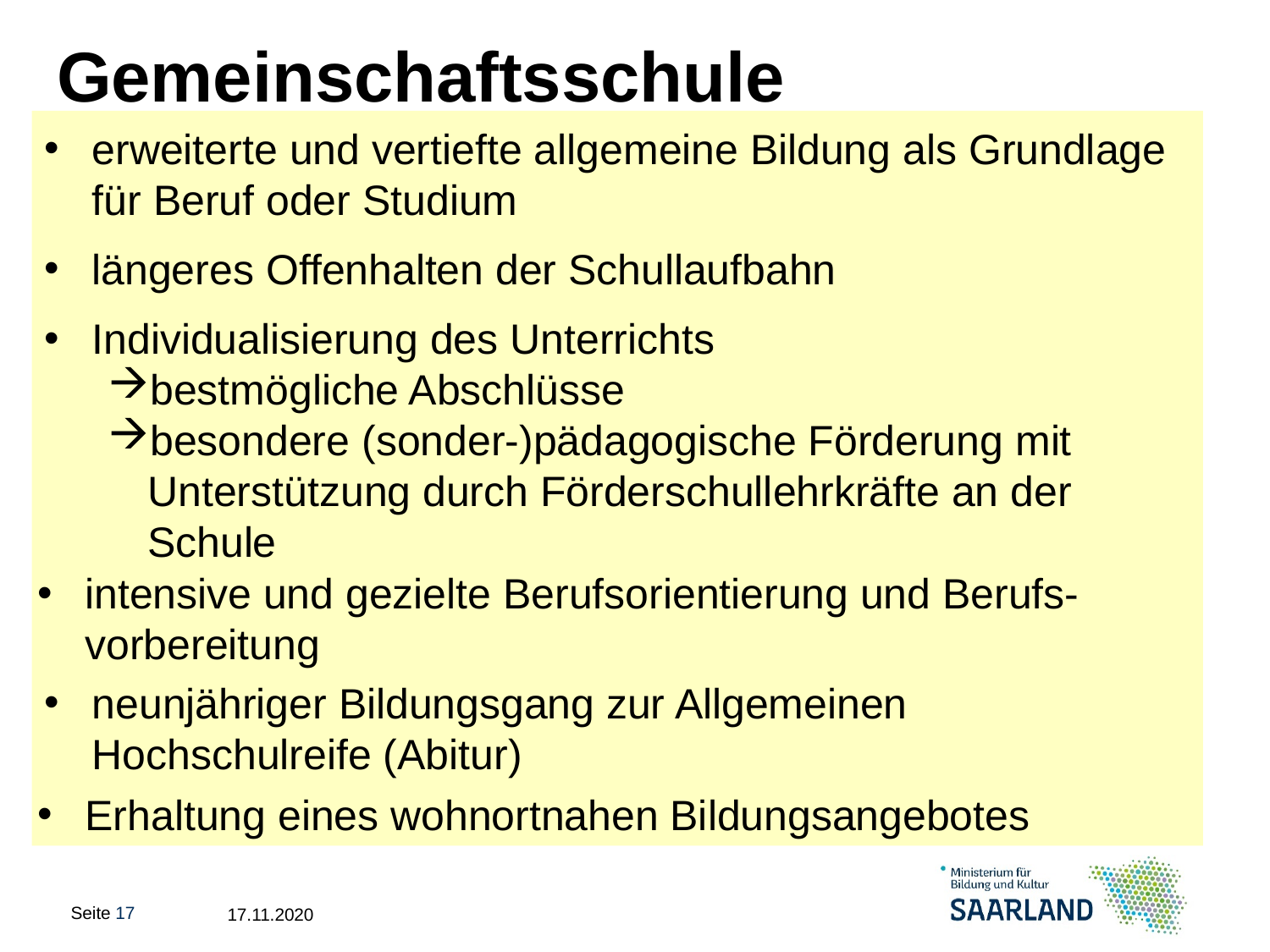

Gemeinschaftsschule

erweiterte und vertiefte allgemeine Bildung als Grundlage für Beruf oder Studium
längeres Offenhalten der Schullaufbahn
Individualisierung des Unterrichts
bestmögliche Abschlüsse
besondere (sonder-)pädagogische Förderung mit Unterstützung durch Förderschullehrkräfte an der Schule
intensive und gezielte Berufsorientierung und Berufs-vorbereitung
neunjähriger Bildungsgang zur Allgemeinen Hochschulreife (Abitur)
Erhaltung eines wohnortnahen Bildungsangebotes